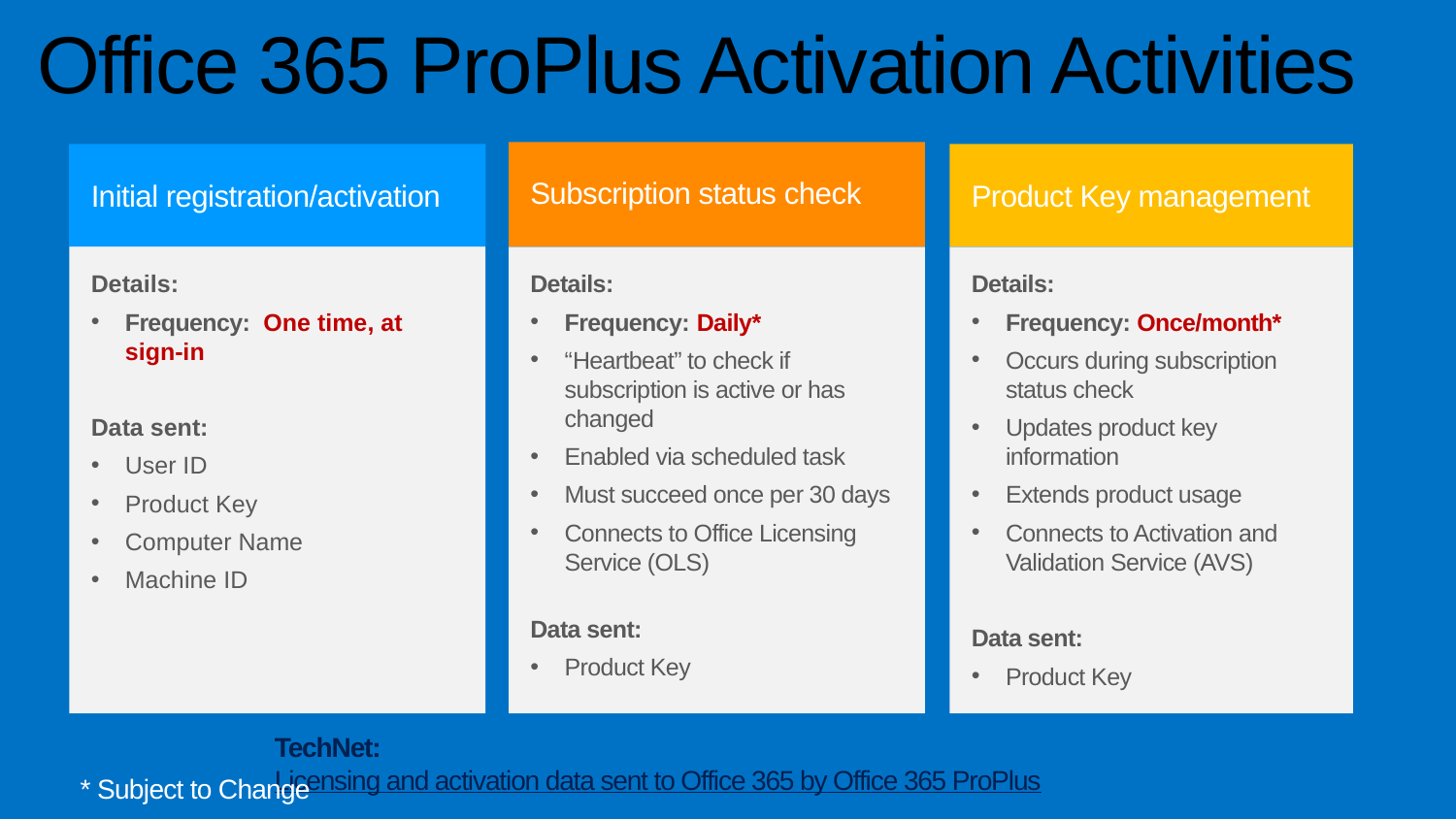

# Office 365 ProPlus Activation Activities
Subscription status check
Product Key management
Initial registration/activation
Details:
Frequency: Daily*
“Heartbeat” to check if subscription is active or has changed
Enabled via scheduled task
Must succeed once per 30 days
Connects to Office Licensing Service (OLS)

Data sent:
Product Key

Details:
Frequency: Once/month*
Occurs during subscription status check
Updates product key information
Extends product usage
Connects to Activation and Validation Service (AVS)

Data sent:
Product Key
Details:
Frequency:  One time, at
sign-in

Data sent:
User ID
Product Key
Computer Name
Machine ID
TechNet:  Licensing and activation data sent to Office 365 by Office 365 ProPlus
* Subject to Change